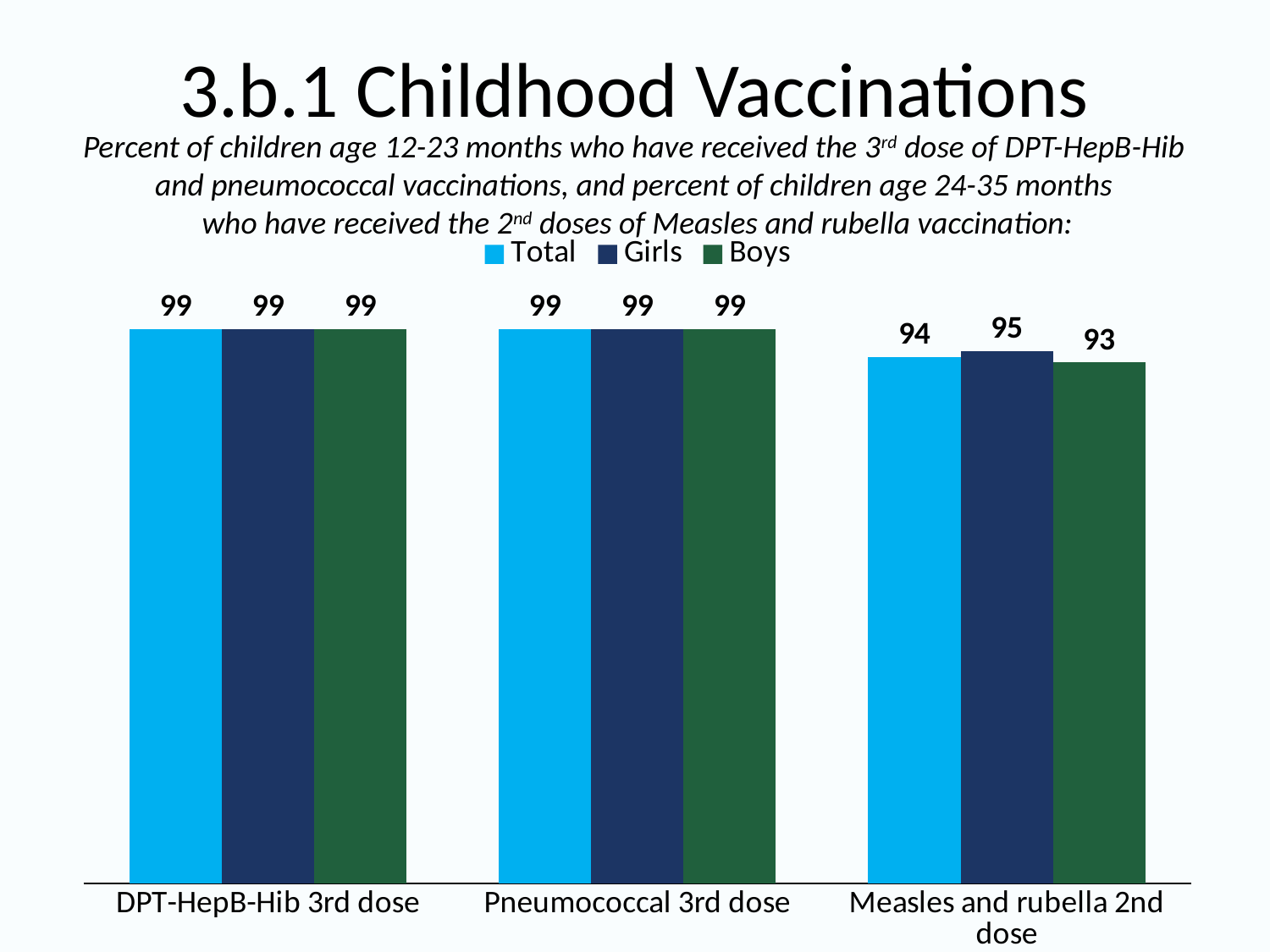

# 3.b.1 Childhood Vaccinations
Percent of children age 12-23 months who have received the 3rd dose of DPT-HepB-Hib
and pneumococcal vaccinations, and percent of children age 24-35 months
who have received the 2nd doses of Measles and rubella vaccination:

### Chart

| Category | Total | Girls | Boys |
|---|---|---|---|
| DPT-HepB-Hib 3rd dose | 99.0 | 99.0 | 99.0 |
| Pneumococcal 3rd dose | 99.0 | 99.0 | 99.0 |
| Measles and rubella 2nd dose | 94.0 | 95.0 | 93.0 |